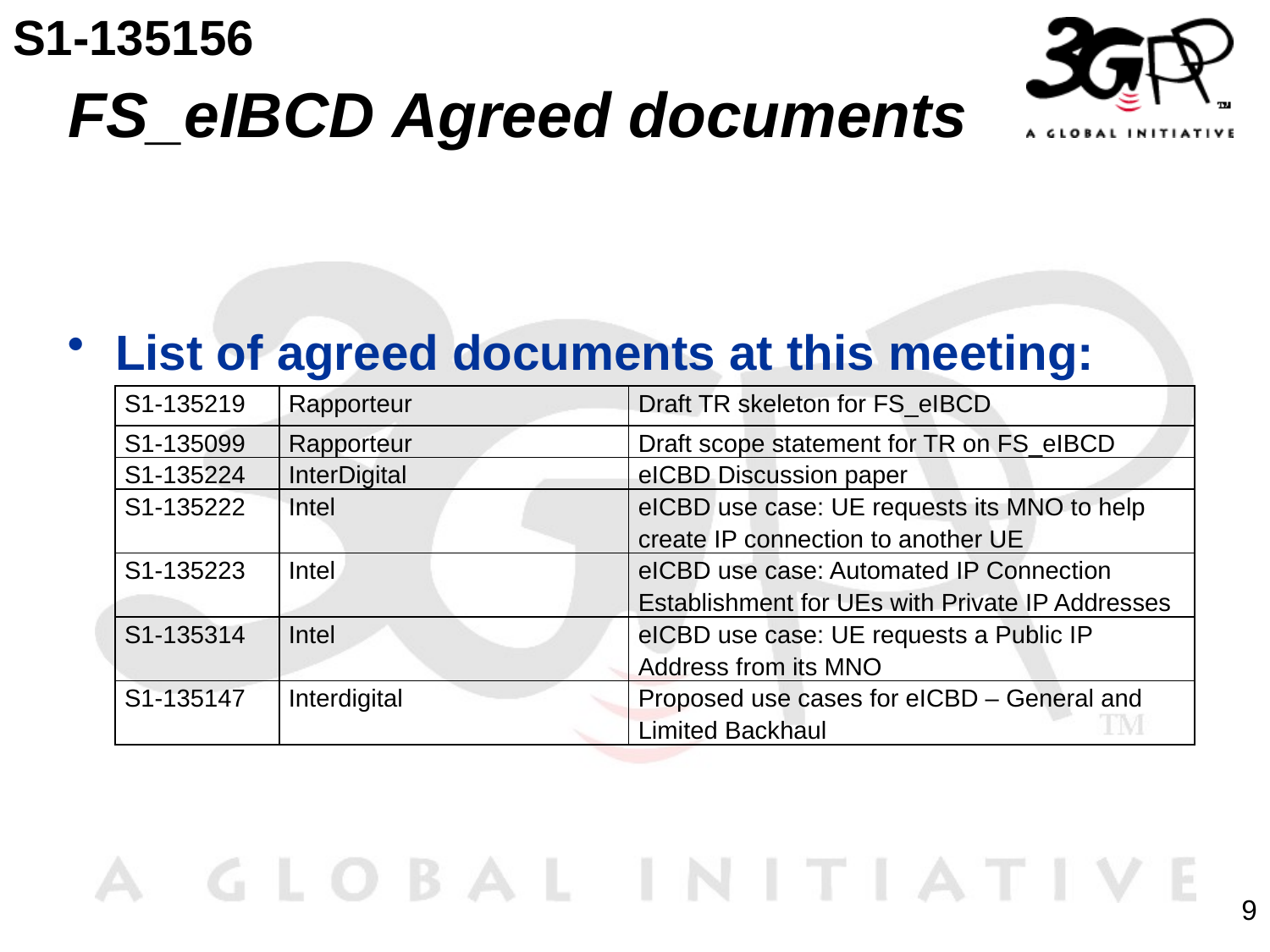

S1-135156
# FS_eIBCD Agreed documents

List of agreed documents at this meeting:

| S1-135219 | Rapporteur | Draft TR skeleton for FS\_eIBCD |
| --- | --- | --- |
| S1-135099 | Rapporteur | Draft scope statement for TR on FS\_eIBCD |
| S1-135224 | InterDigital | eICBD Discussion paper |
| S1-135222 | Intel | eICBD use case: UE requests its MNO to help create IP connection to another UE |
| S1-135223 | Intel | eICBD use case: Automated IP Connection Establishment for UEs with Private IP Addresses |
| S1-135314 | Intel | eICBD use case: UE requests a Public IP Address from its MNO |
| S1-135147 | Interdigital | Proposed use cases for eICBD – General and Limited Backhaul |
9